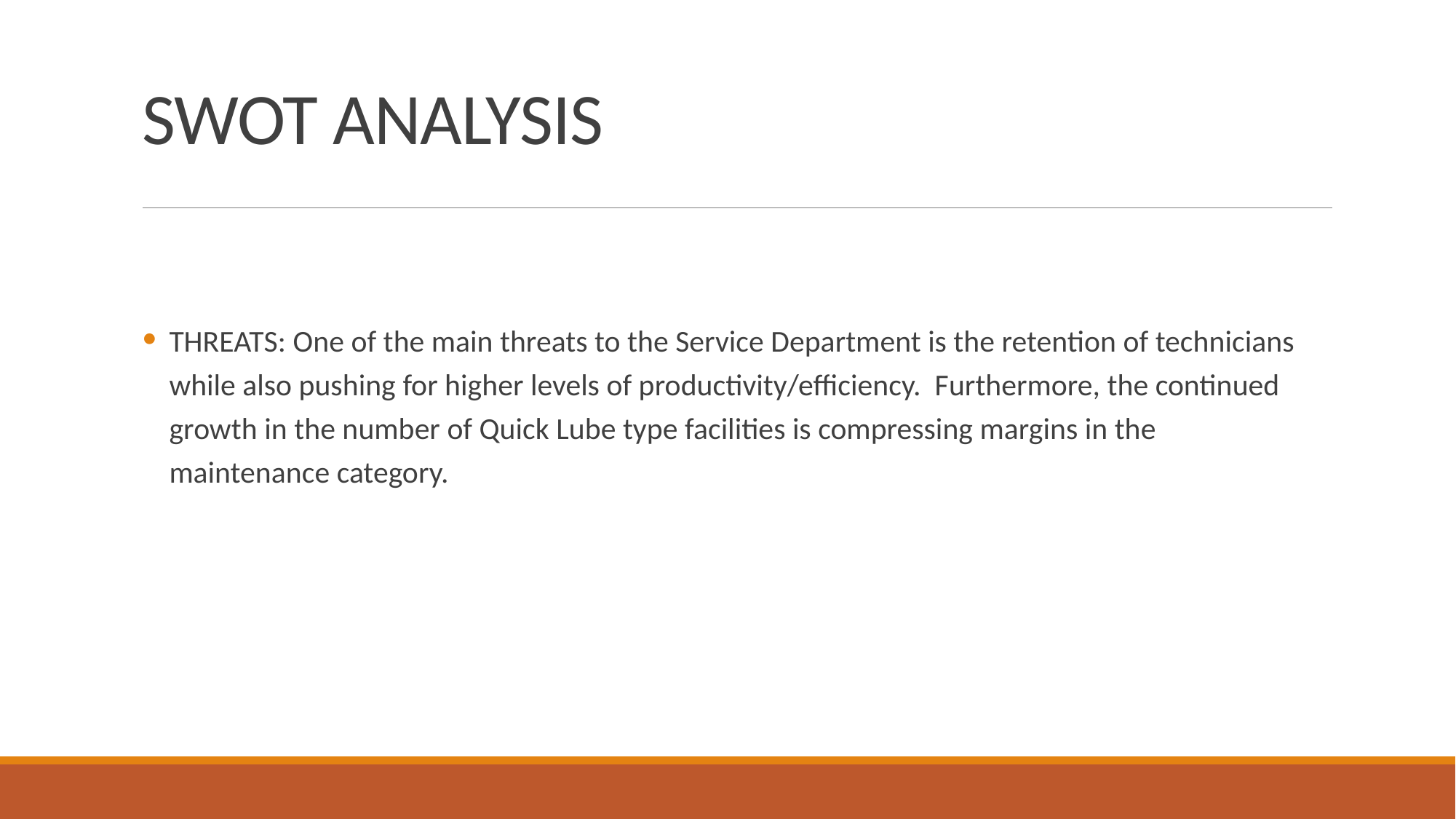

# SWOT ANALYSIS
THREATS: One of the main threats to the Service Department is the retention of technicians while also pushing for higher levels of productivity/efficiency.  Furthermore, the continued growth in the number of Quick Lube type facilities is compressing margins in the maintenance category.